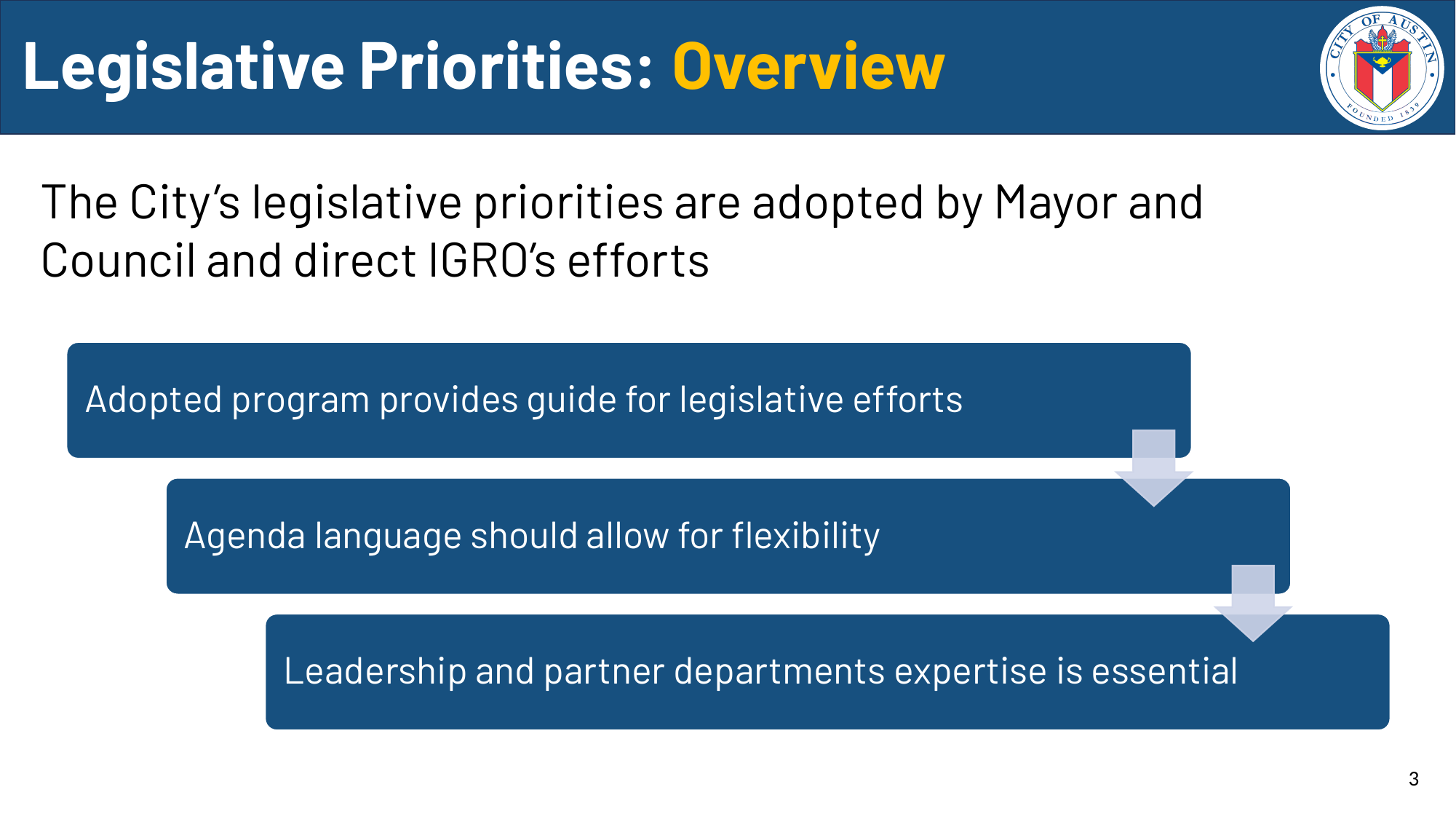

# Legislative Priorities: Overview
The City’s legislative priorities are adopted by Mayor and Council and direct IGRO’s efforts
Adopted program provides guide for legislative efforts
Agenda language should allow for flexibility
Leadership and partner departments expertise is essential

3